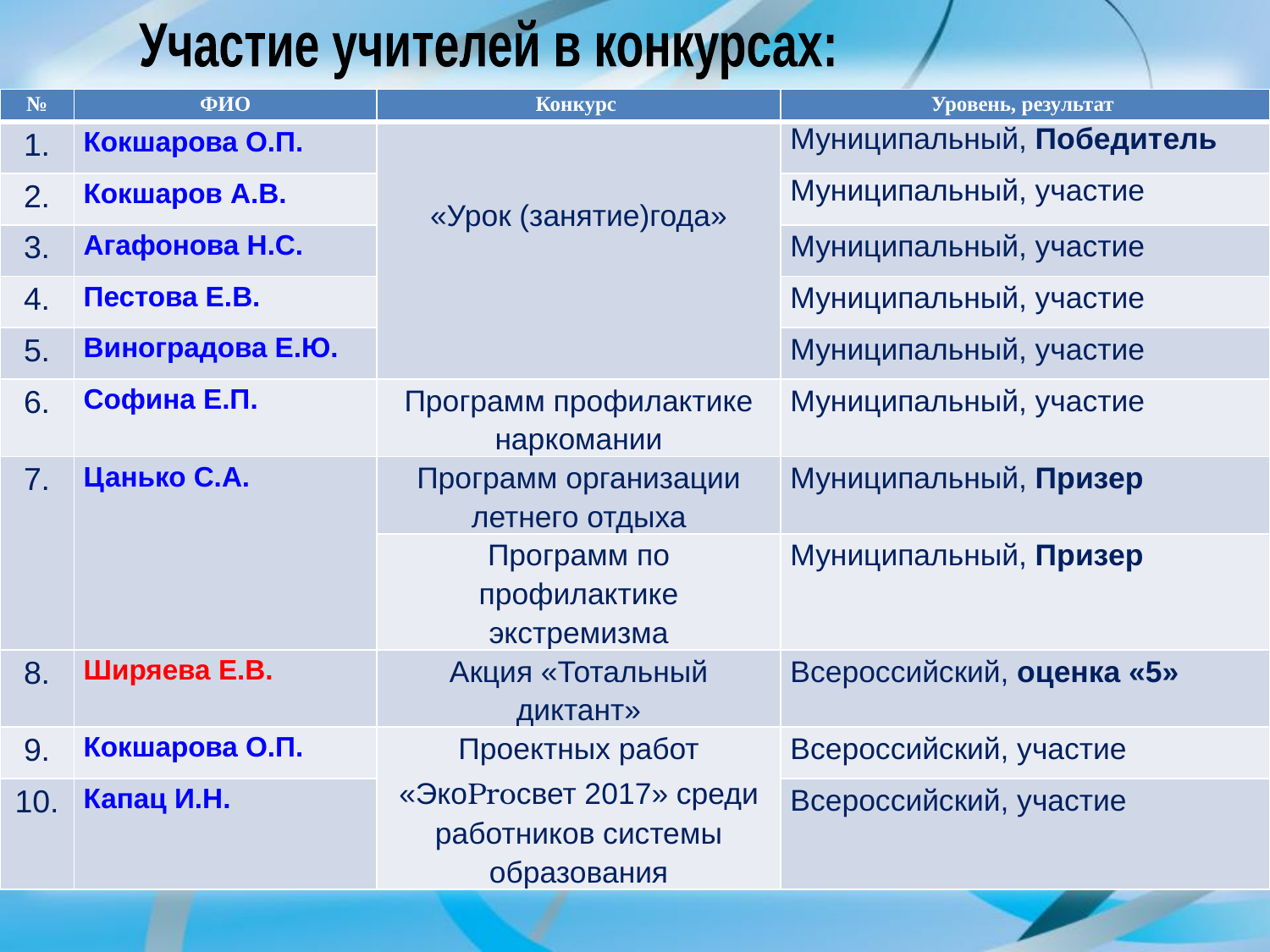

Участие учителей в конкурсах:
| № | ФИО | Конкурс | Уровень, результат |
| --- | --- | --- | --- |
| 1. | Кокшарова О.П. | «Урок (занятие)года» | Муниципальный, Победитель |
| 2. | Кокшаров А.В. |  | Муниципальный, участие |
| 3. | Агафонова Н.С. |  | Муниципальный, участие |
| 4. | Пестова Е.В. |  | Муниципальный, участие |
| 5. | Виноградова Е.Ю. |  | Муниципальный, участие |
| 6. | Софина Е.П. | Программ профилактике наркомании | Муниципальный, участие |
| 7. | Цанько С.А. | Программ организации летнего отдыха | Муниципальный, Призер |
|  |  | Программ по профилактике экстремизма | Муниципальный, Призер |
| 8. | Ширяева Е.В. | Акция «Тотальный диктант» | Всероссийский, оценка «5» |
| 9. | Кокшарова О.П. | Проектных работ «ЭкоProсвет 2017» среди работников системы образования | Всероссийский, участие |
| 10. | Капац И.Н. |  | Всероссийский, участие |